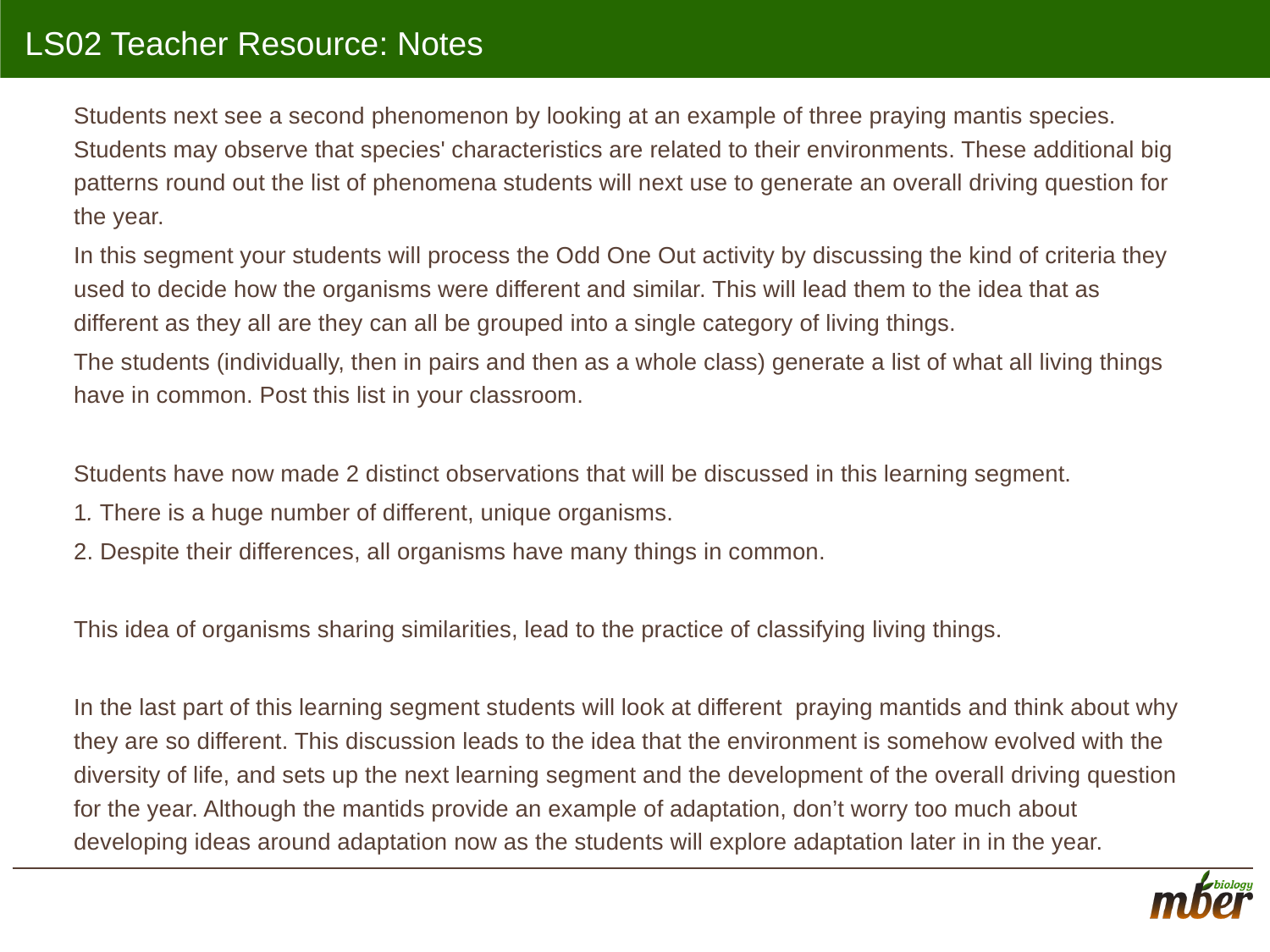

# LS02 Teacher Resource: Notes
Students next see a second phenomenon by looking at an example of three praying mantis species. Students may observe that species' characteristics are related to their environments. These additional big patterns round out the list of phenomena students will next use to generate an overall driving question for the year.
In this segment your students will process the Odd One Out activity by discussing the kind of criteria they used to decide how the organisms were different and similar. This will lead them to the idea that as different as they all are they can all be grouped into a single category of living things.
The students (individually, then in pairs and then as a whole class) generate a list of what all living things have in common. Post this list in your classroom.

Students have now made 2 distinct observations that will be discussed in this learning segment.
1. There is a huge number of different, unique organisms.
2. Despite their differences, all organisms have many things in common.

This idea of organisms sharing similarities, lead to the practice of classifying living things.

In the last part of this learning segment students will look at different  praying mantids and think about why they are so different. This discussion leads to the idea that the environment is somehow evolved with the diversity of life, and sets up the next learning segment and the development of the overall driving question for the year. Although the mantids provide an example of adaptation, don’t worry too much about developing ideas around adaptation now as the students will explore adaptation later in in the year.